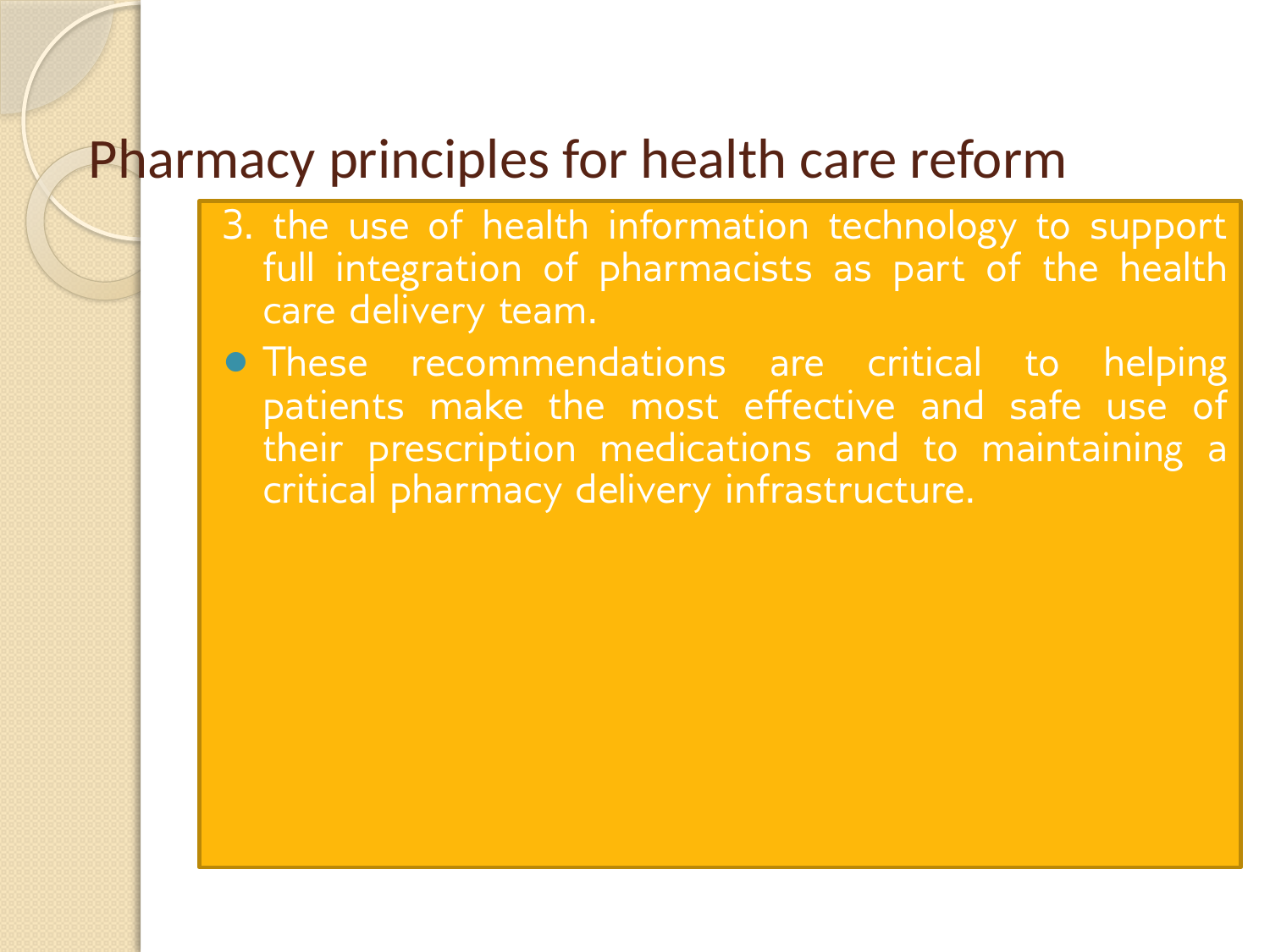

# Pharmacy principles for health care reform
3. the use of health information technology to support full integration of pharmacists as part of the health care delivery team.
These recommendations are critical to helping patients make the most effective and safe use of their prescription medications and to maintaining a critical pharmacy delivery infrastructure.